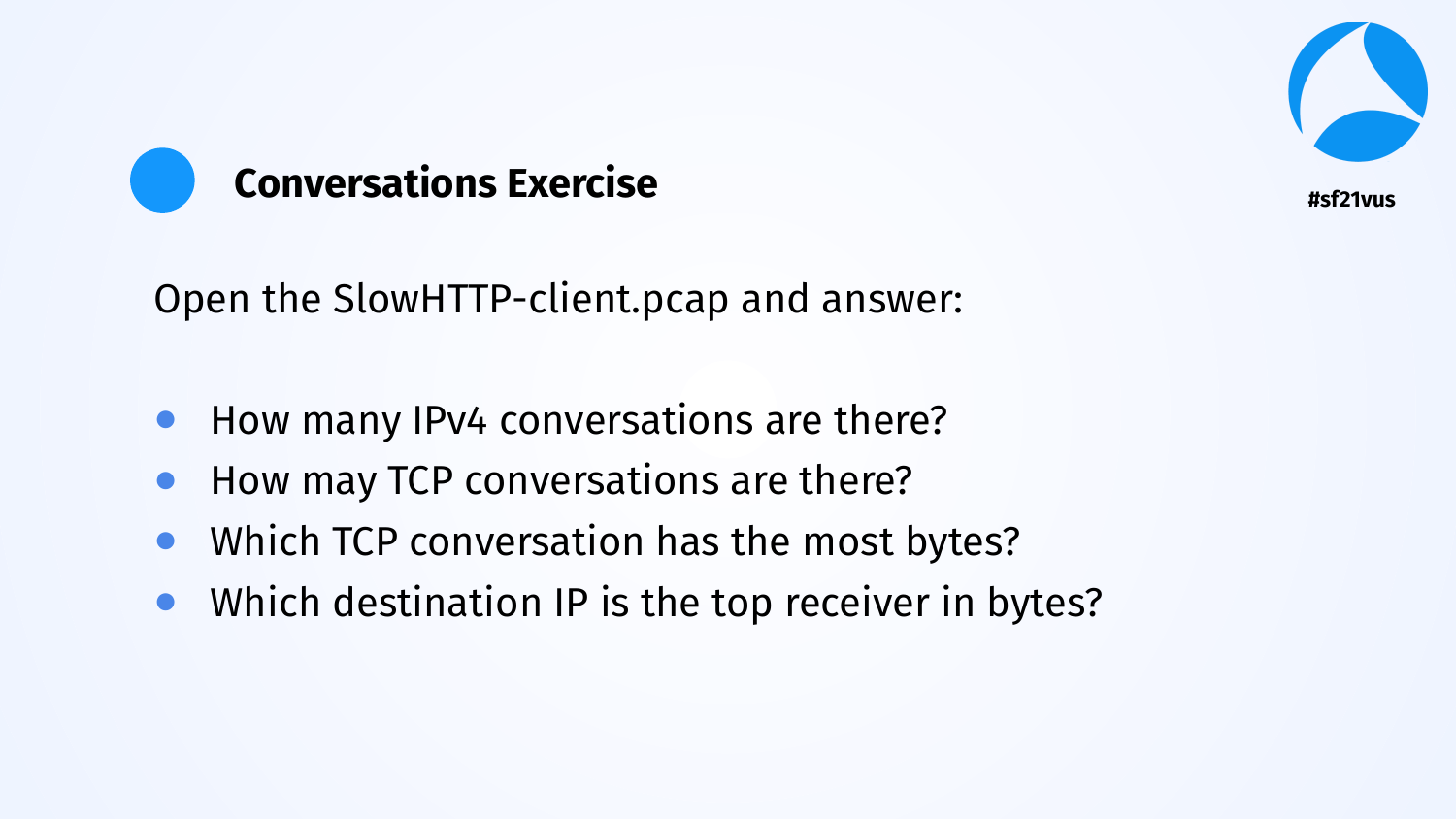

# Conversations Exercise
Open the SlowHTTP-client.pcap and answer:

How many IPv4 conversations are there?
How may TCP conversations are there?
Which TCP conversation has the most bytes?
Which destination IP is the top receiver in bytes?